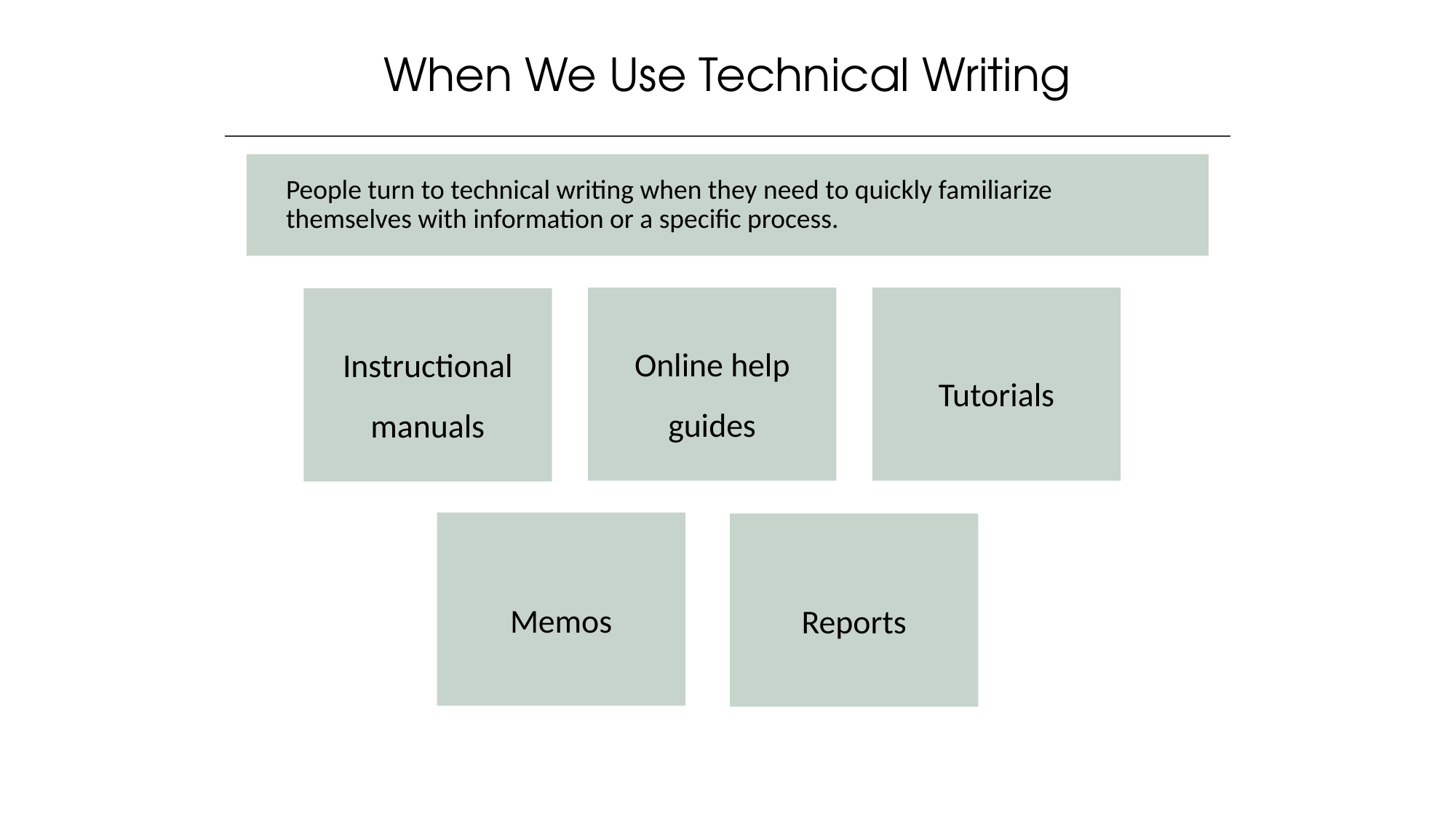

When We Use Technical Writing

People turn to technical writing when they need to quickly familiarize themselves with information or a specific process.

Online help guides

Tutorials

Instructional manuals

Memos

Reports
HAWKES LEARNING